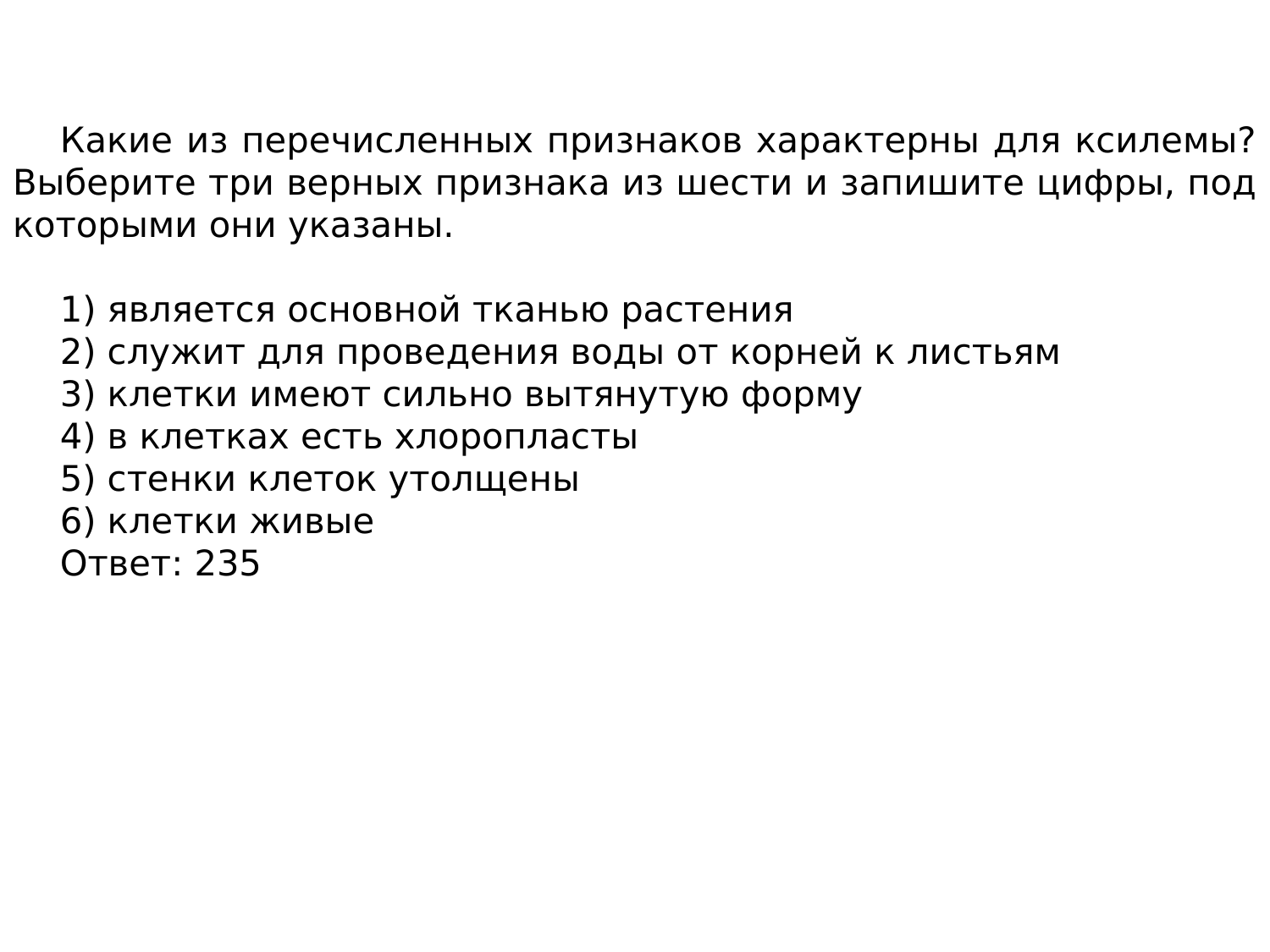

Какие из перечисленных признаков характерны для ксилемы? Выберите три верных признака из шести и запишите цифры, под которыми они указаны.

1) является основной тканью растения
2) служит для проведения воды от корней к листьям
3) клетки имеют сильно вытянутую форму
4) в клетках есть хлоропласты
5) стенки клеток утолщены
6) клетки живые
Ответ: 235